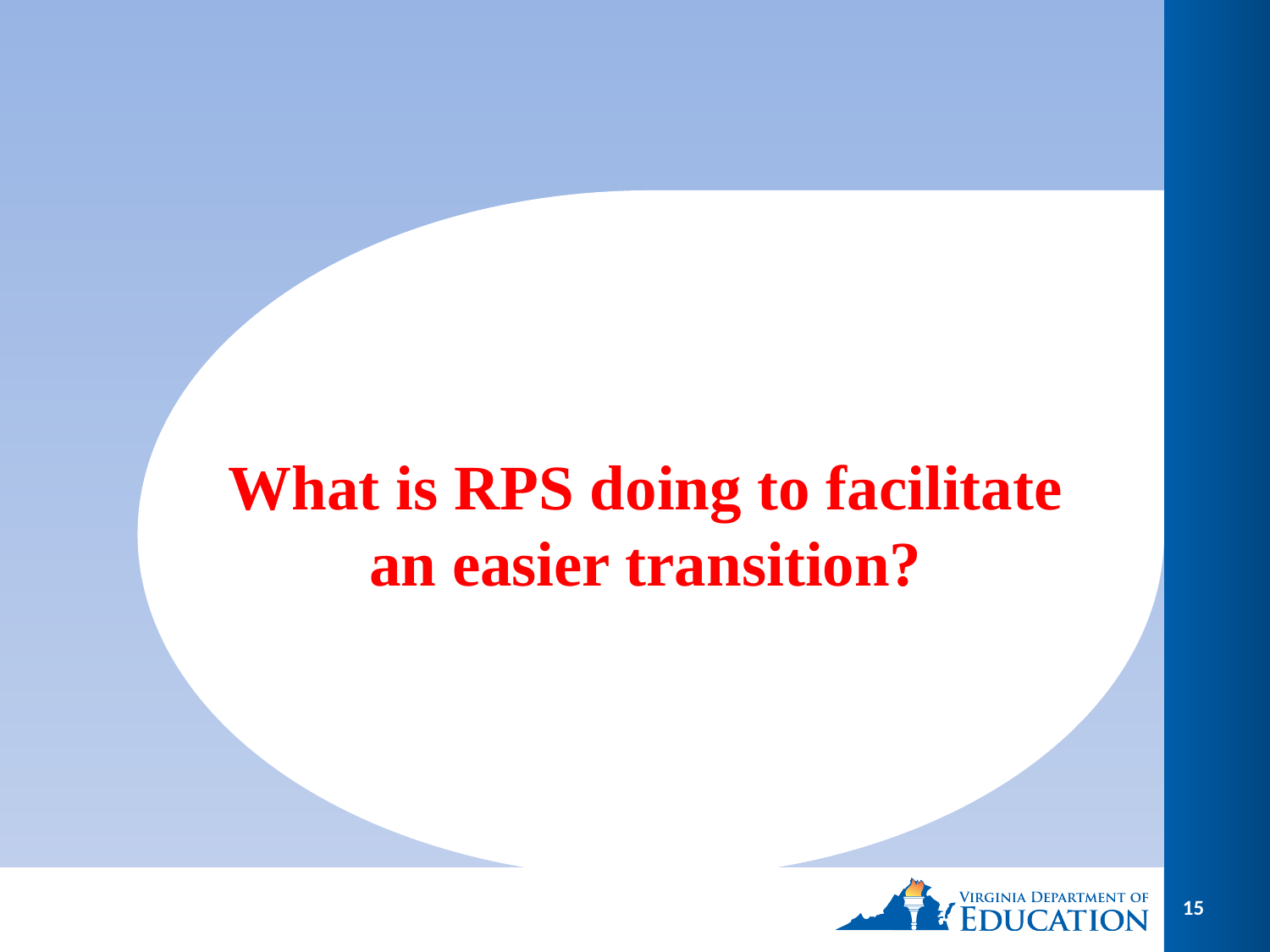

# What is RPS doing to facilitate an easier transition?
15